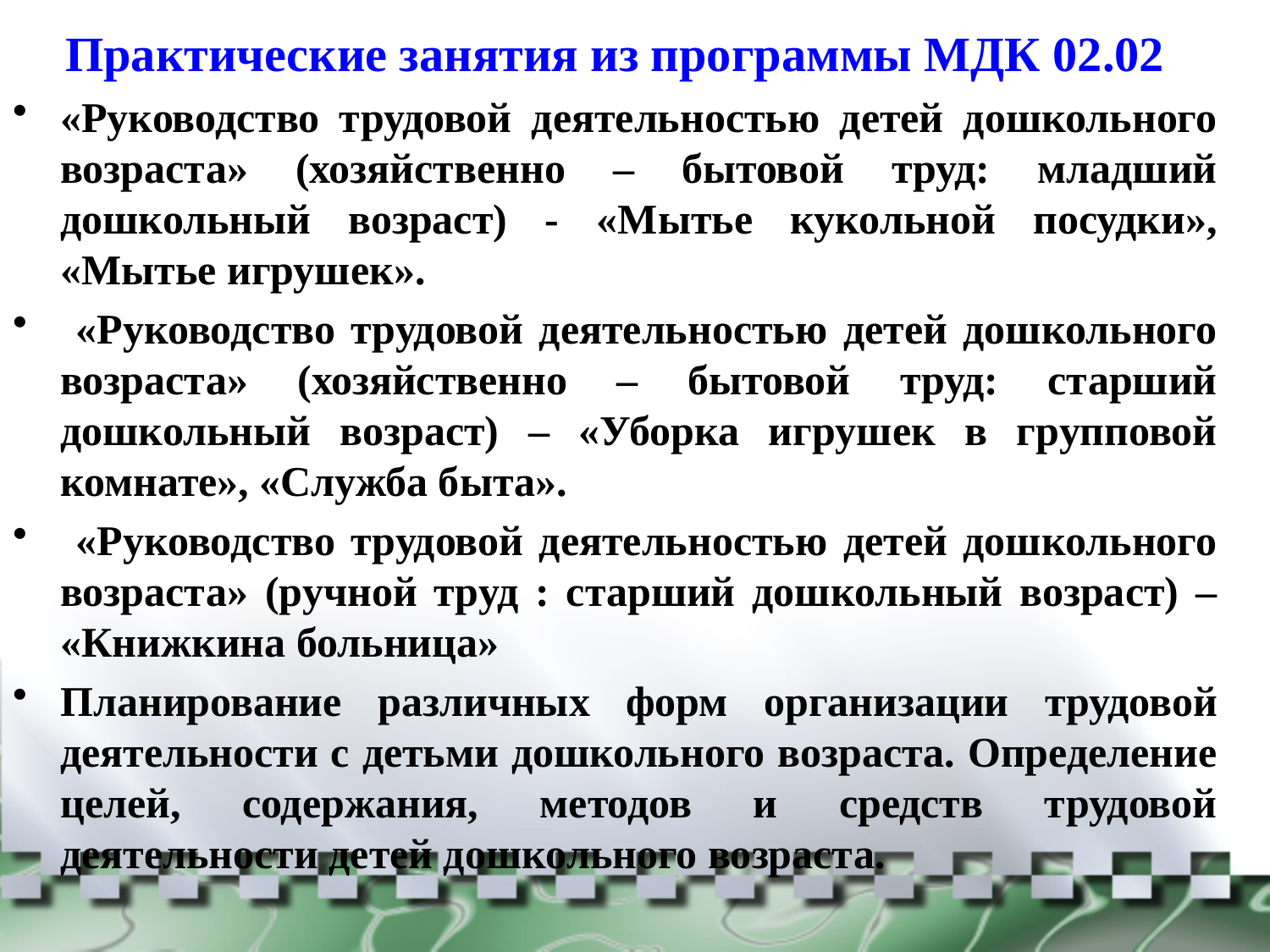

Практические занятия из программы МДК 02.02
«Руководство трудовой деятельностью детей дошкольного возраста» (хозяйственно – бытовой труд: младший дошкольный возраст) - «Мытье кукольной посудки», «Мытье игрушек».
 «Руководство трудовой деятельностью детей дошкольного возраста» (хозяйственно – бытовой труд: старший дошкольный возраст) – «Уборка игрушек в групповой комнате», «Служба быта».
 «Руководство трудовой деятельностью детей дошкольного возраста» (ручной труд : старший дошкольный возраст) – «Книжкина больница»
Планирование различных форм организации трудовой деятельности с детьми дошкольного возраста. Определение целей, содержания, методов и средств трудовой деятельности детей дошкольного возраста.